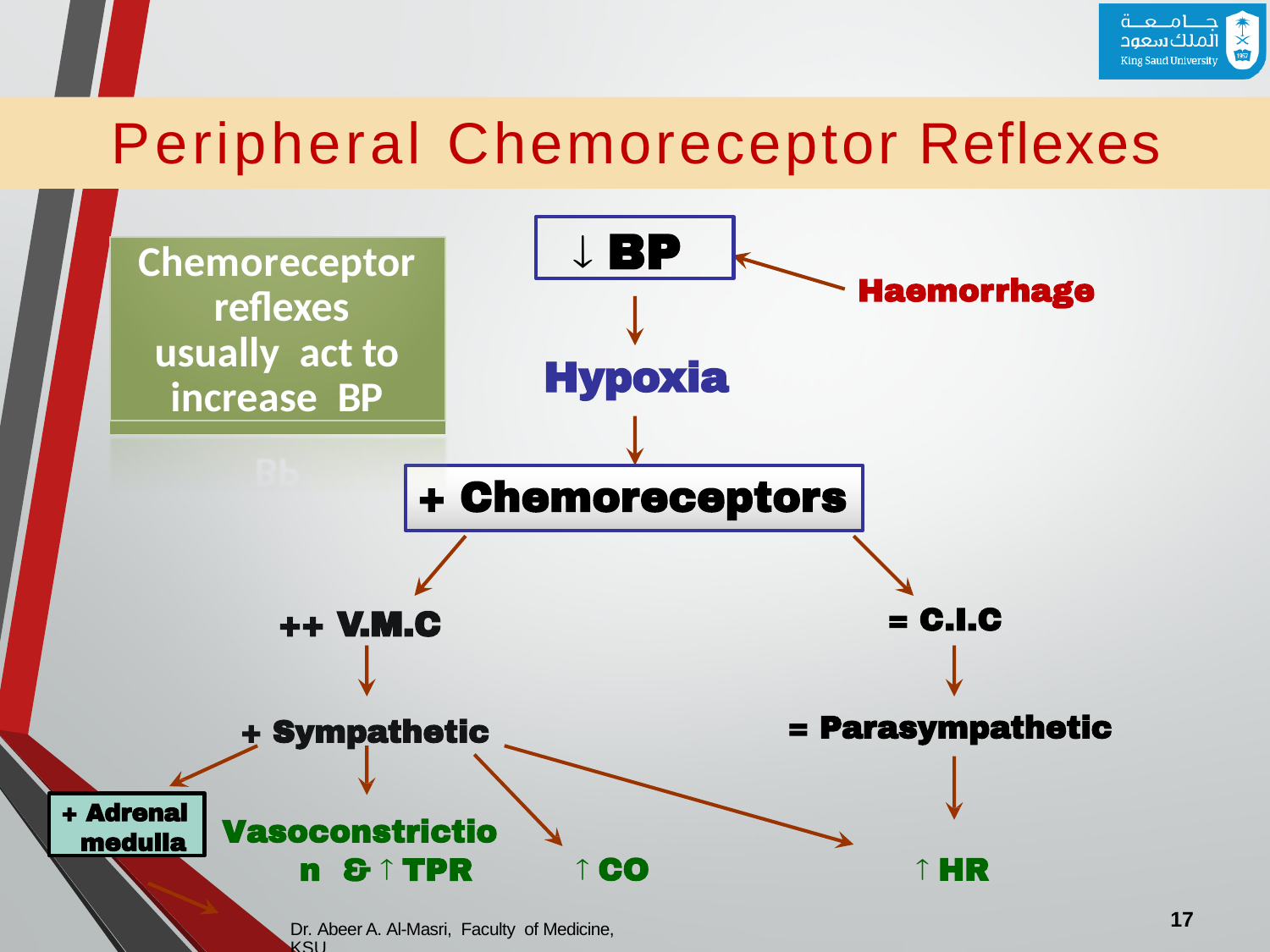

# Peripheral Chemoreceptor Reflexes

↓ BP

Chemoreceptor  reflexes usually  act to increase  BP

Haemorrhage

Hypoxia

+ Chemoreceptors

= C.I.C
++ V.M.C

= Parasympathetic
+ Sympathetic

+ Adrenal  medulla
Vasoconstriction  & ↑ TPR
↑ CO
↑ HR

17
Dr. Abeer A. Al-Masri,  Faculty  of Medicine,   KSU